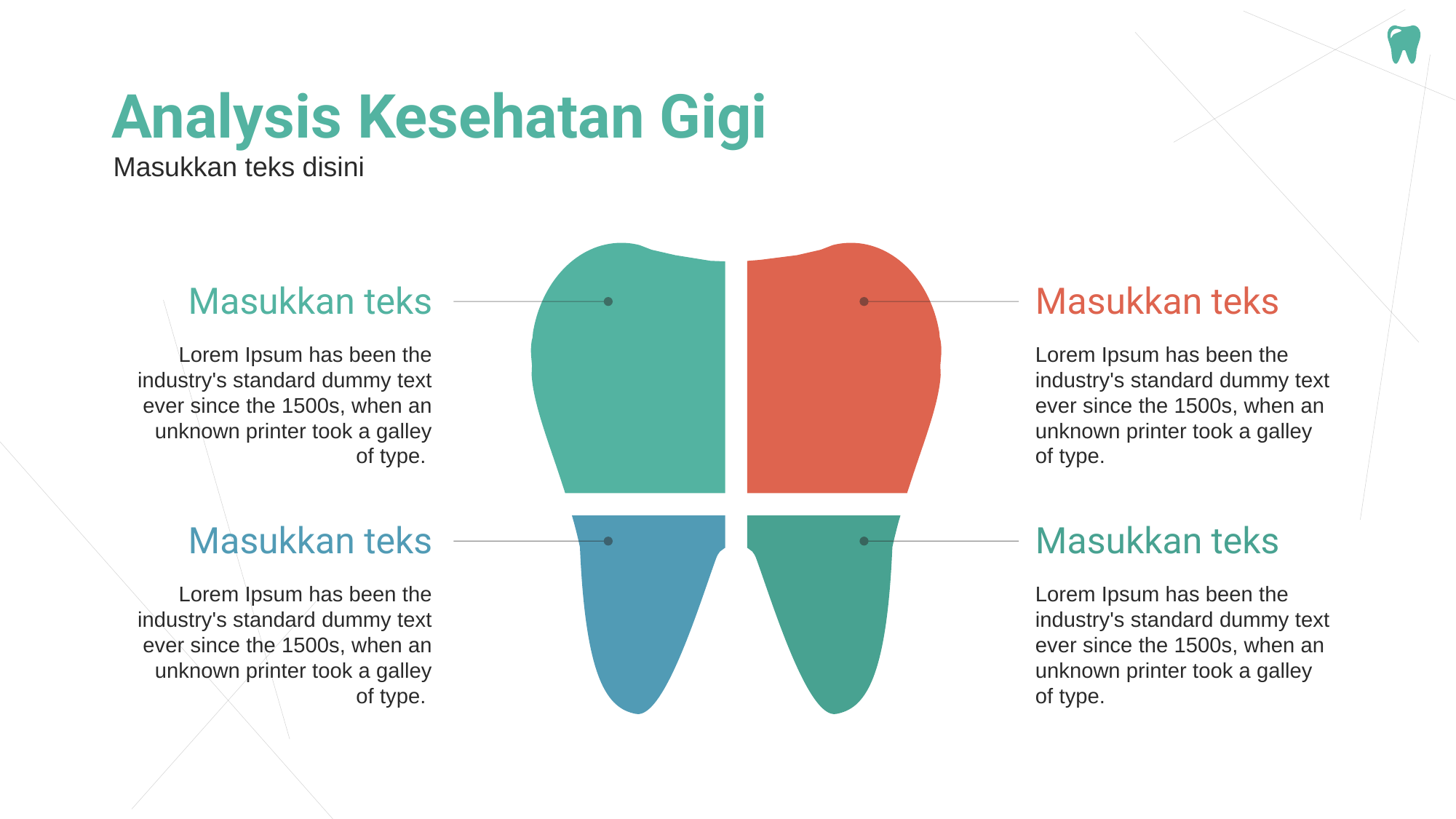

# Analysis Kesehatan Gigi
Masukkan teks disini

Masukkan teks
Masukkan teks
Lorem Ipsum has been the industry's standard dummy text ever since the 1500s, when an unknown printer took a galley of type.
Lorem Ipsum has been the industry's standard dummy text ever since the 1500s, when an unknown printer took a galley of type.
Masukkan teks
Masukkan teks

Lorem Ipsum has been the industry's standard dummy text ever since the 1500s, when an unknown printer took a galley of type.
Lorem Ipsum has been the industry's standard dummy text ever since the 1500s, when an unknown printer took a galley of type.